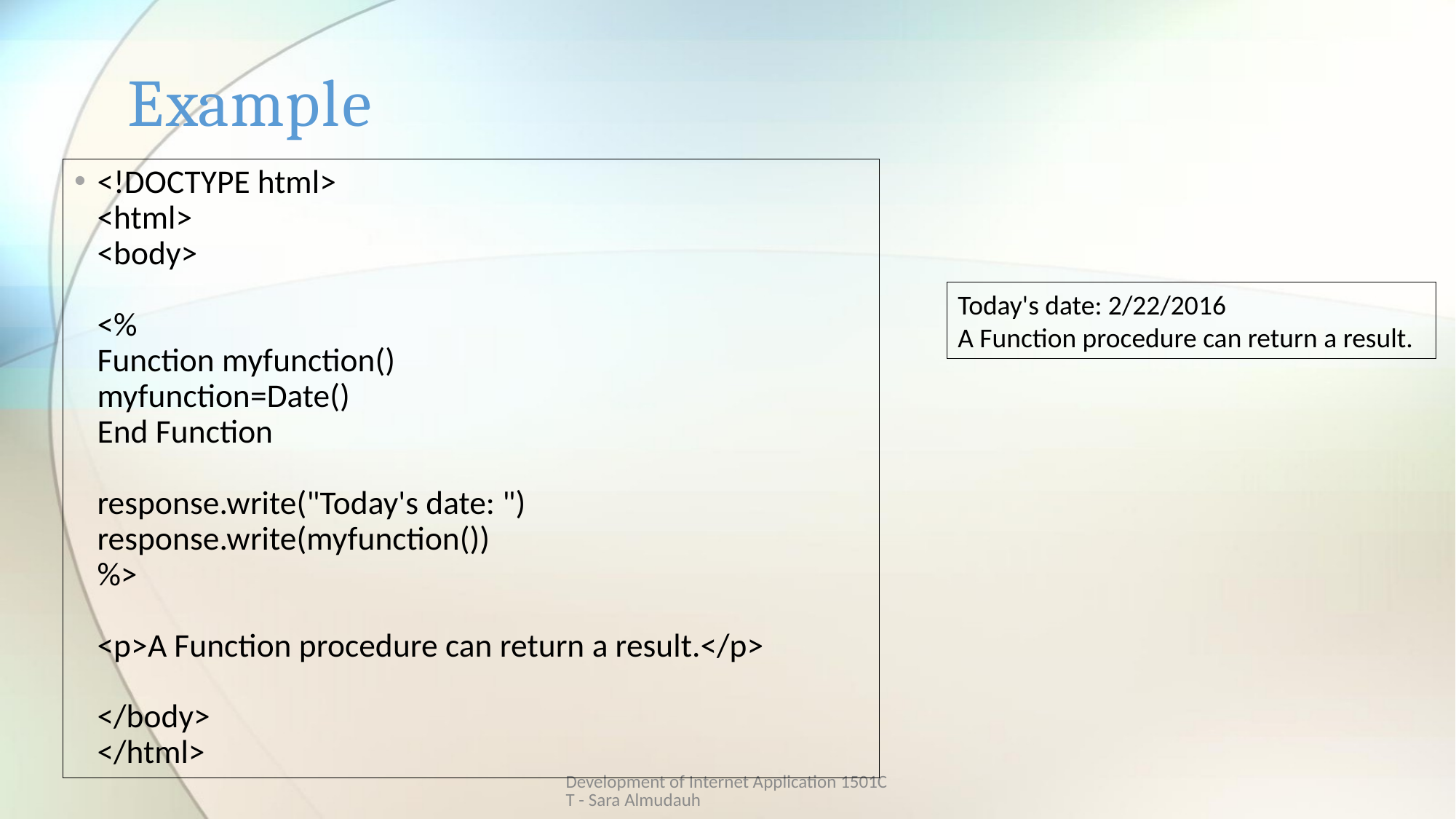

# Example
<!DOCTYPE html>
<html>
<body>
<%
Function myfunction()
myfunction=Date()
End Function
response.write("Today's date: ")
response.write(myfunction())
%>  
<p>A Function procedure can return a result.</p>
</body>
</html>
Today's date: 2/22/2016
A Function procedure can return a result.
Development of Internet Application 1501CT - Sara Almudauh